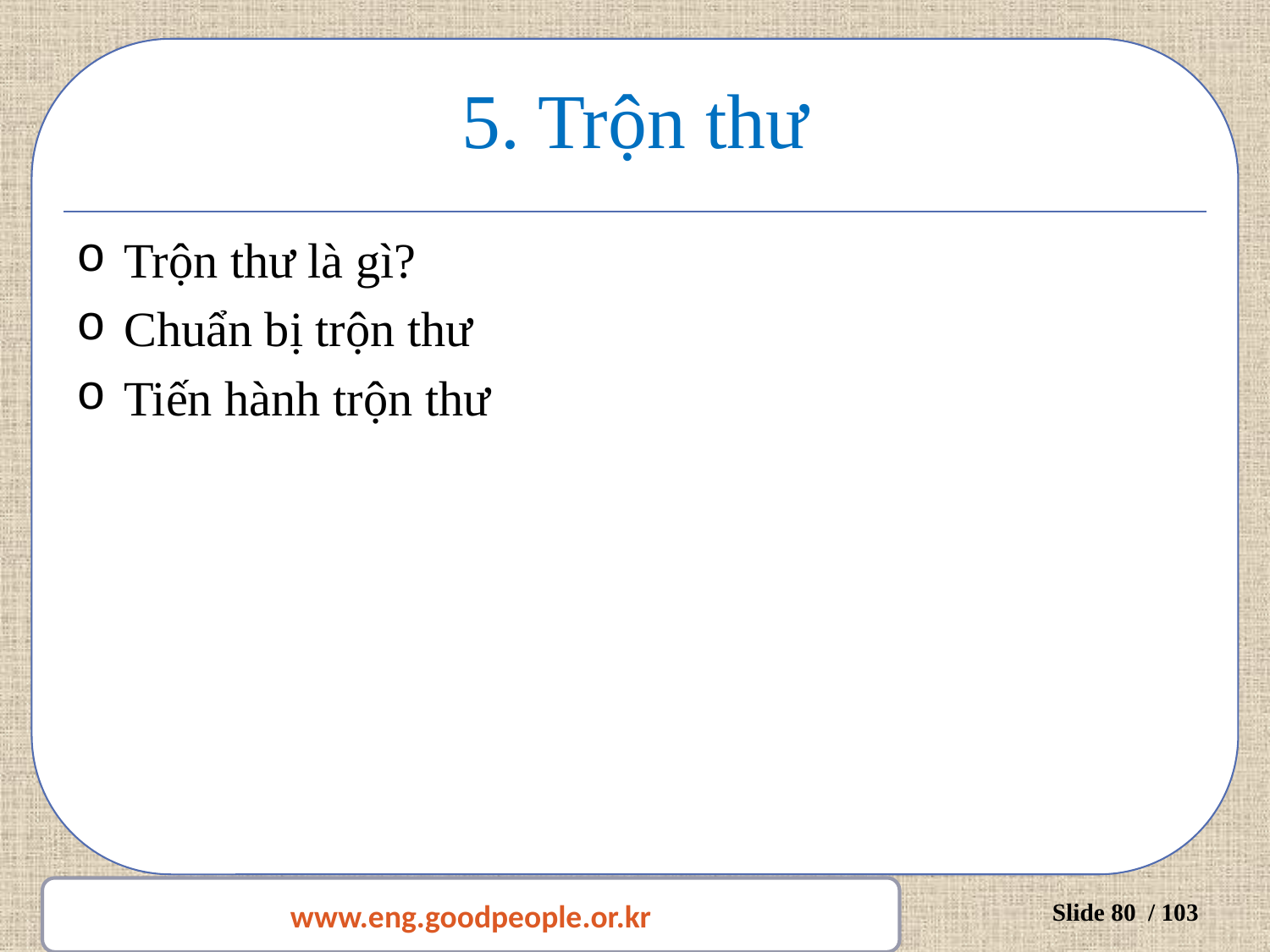

# 5. Trộn thư
Trộn thư là gì?
Chuẩn bị trộn thư
Tiến hành trộn thư
www.eng.goodpeople.or.kr